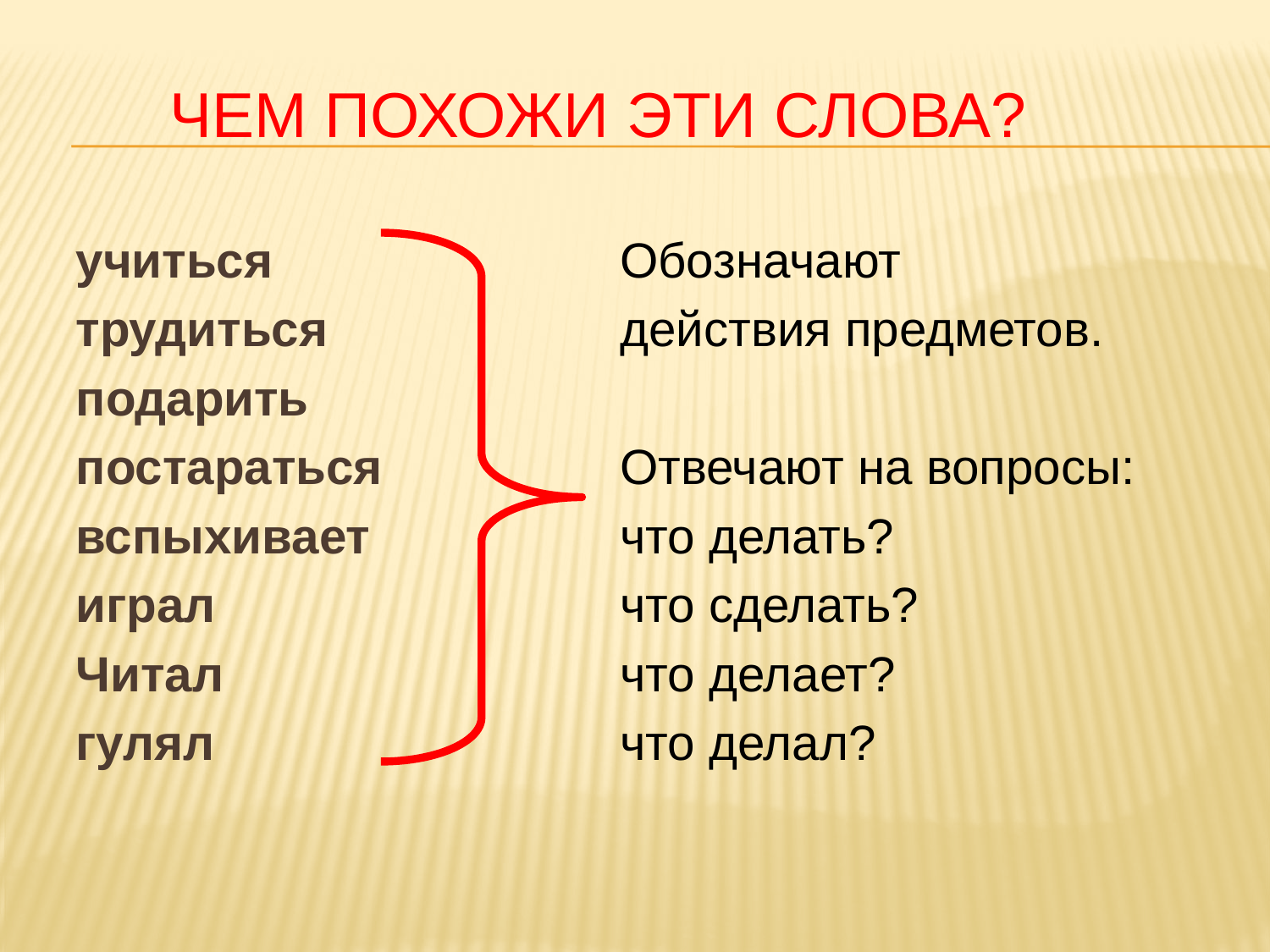

# Чем похожи эти слова?
учиться
трудиться
подарить
постараться
вспыхивает
играл
Читал
гулял

Обозначают
действия предметов.

Отвечают на вопросы:
что делать?
что сделать?
что делает?
что делал?